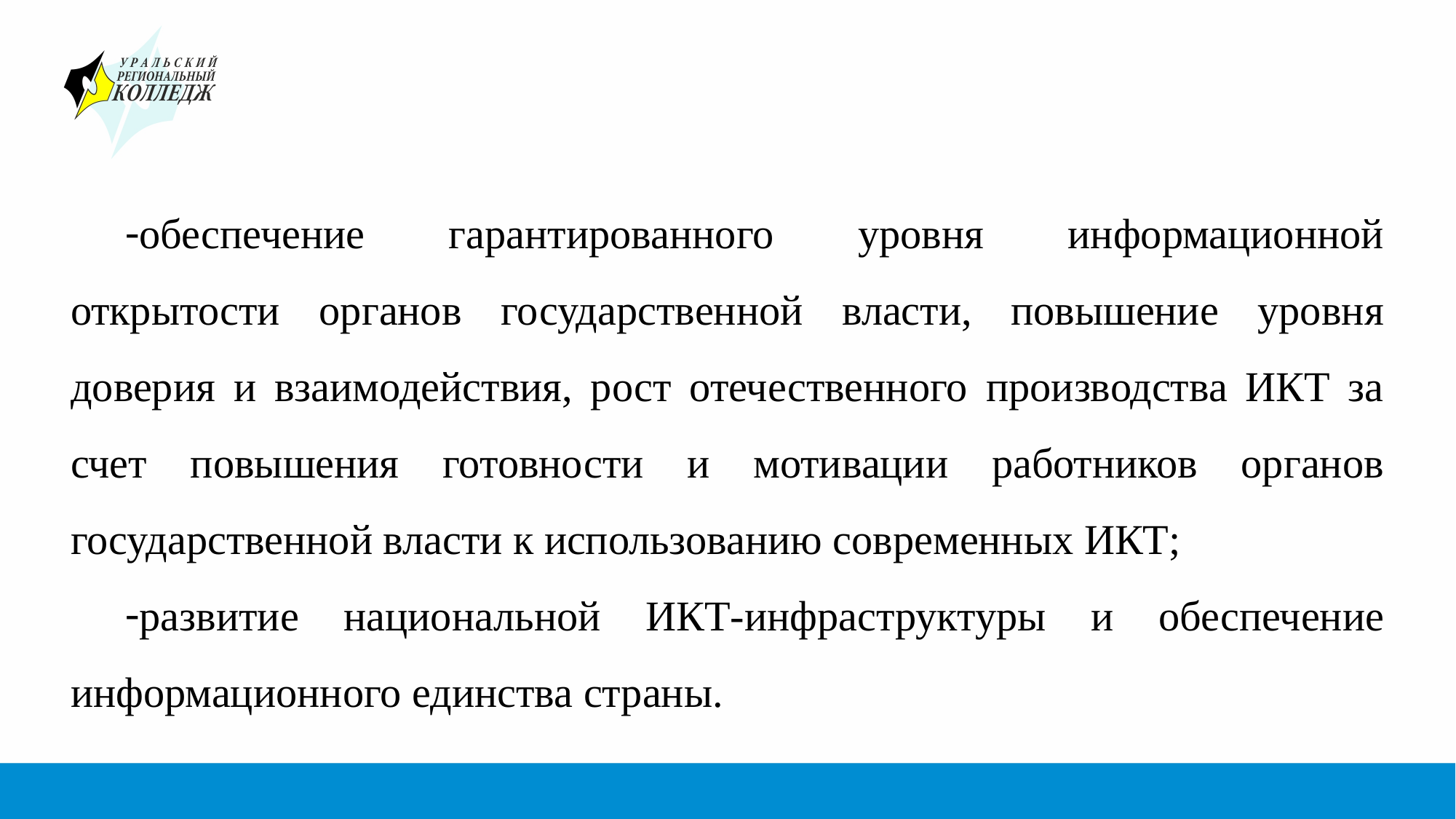

#
обеспечение гарантированного уровня информационной открытости органов государственной власти, повышение уровня доверия и взаимодействия, рост отечественного производства ИКТ за счет повышения готовности и мотивации работников органов государственной власти к использованию современных ИКТ;
развитие национальной ИКТ-инфраструктуры и обеспечение информационного единства страны.